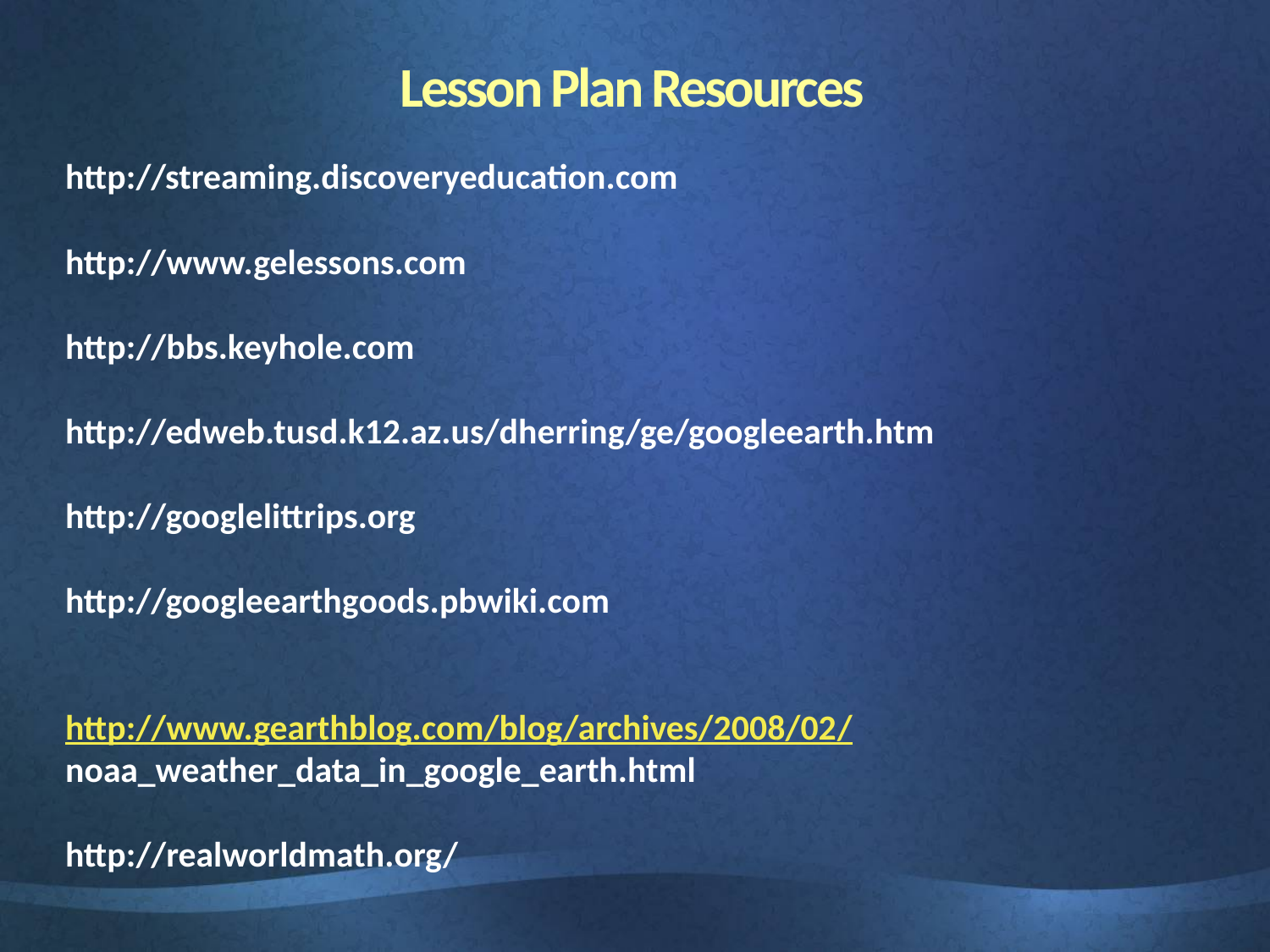

Lesson Plan Resources
http://streaming.discoveryeducation.com

http://www.gelessons.com

http://bbs.keyhole.com

http://edweb.tusd.k12.az.us/dherring/ge/googleearth.htm

http://googlelittrips.org

http://googleearthgoods.pbwiki.com

http://www.gearthblog.com/blog/archives/2008/02/
noaa_weather_data_in_google_earth.html

http://realworldmath.org/